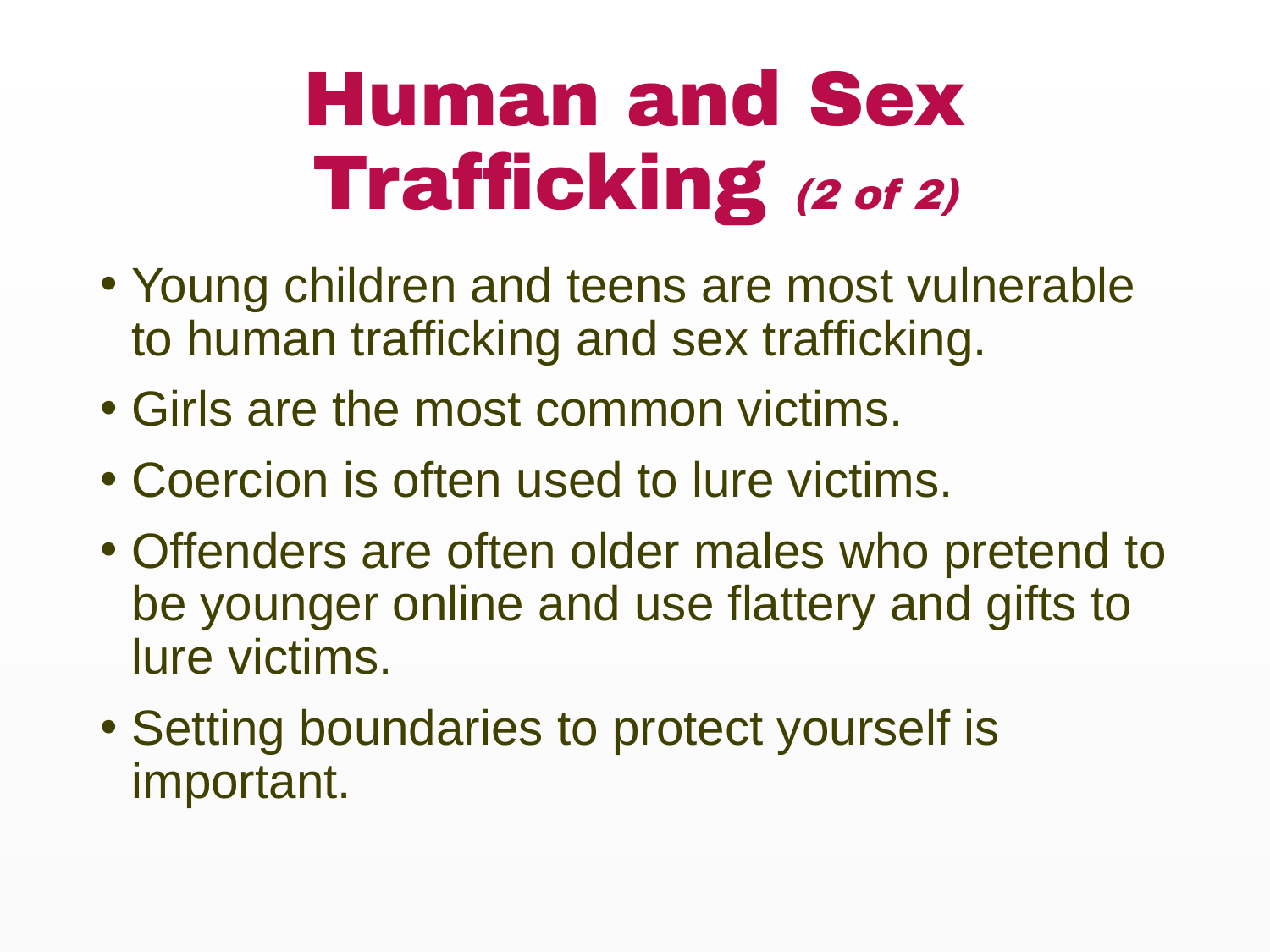

# Human and Sex Trafficking (2 of 2)
Young children and teens are most vulnerable to human trafficking and sex trafficking.
Girls are the most common victims.
Coercion is often used to lure victims.
Offenders are often older males who pretend to be younger online and use flattery and gifts to lure victims.
Setting boundaries to protect yourself is important.